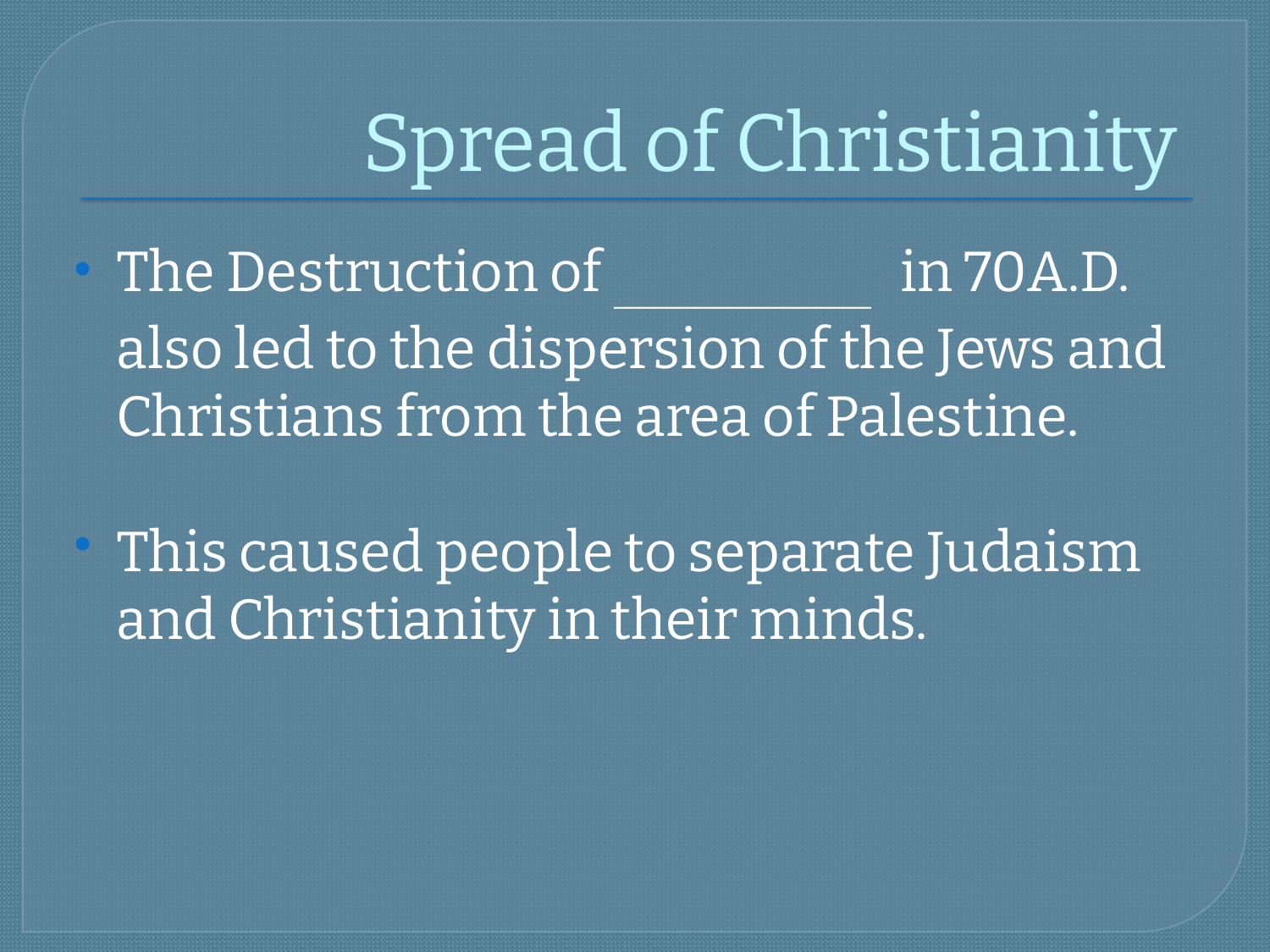

# Spread of Christianity
The Destruction of ________________   in 70A.D. also led to the dispersion of the Jews and Christians from the area of Palestine.

This caused people to separate Judaism and Christianity in their minds.